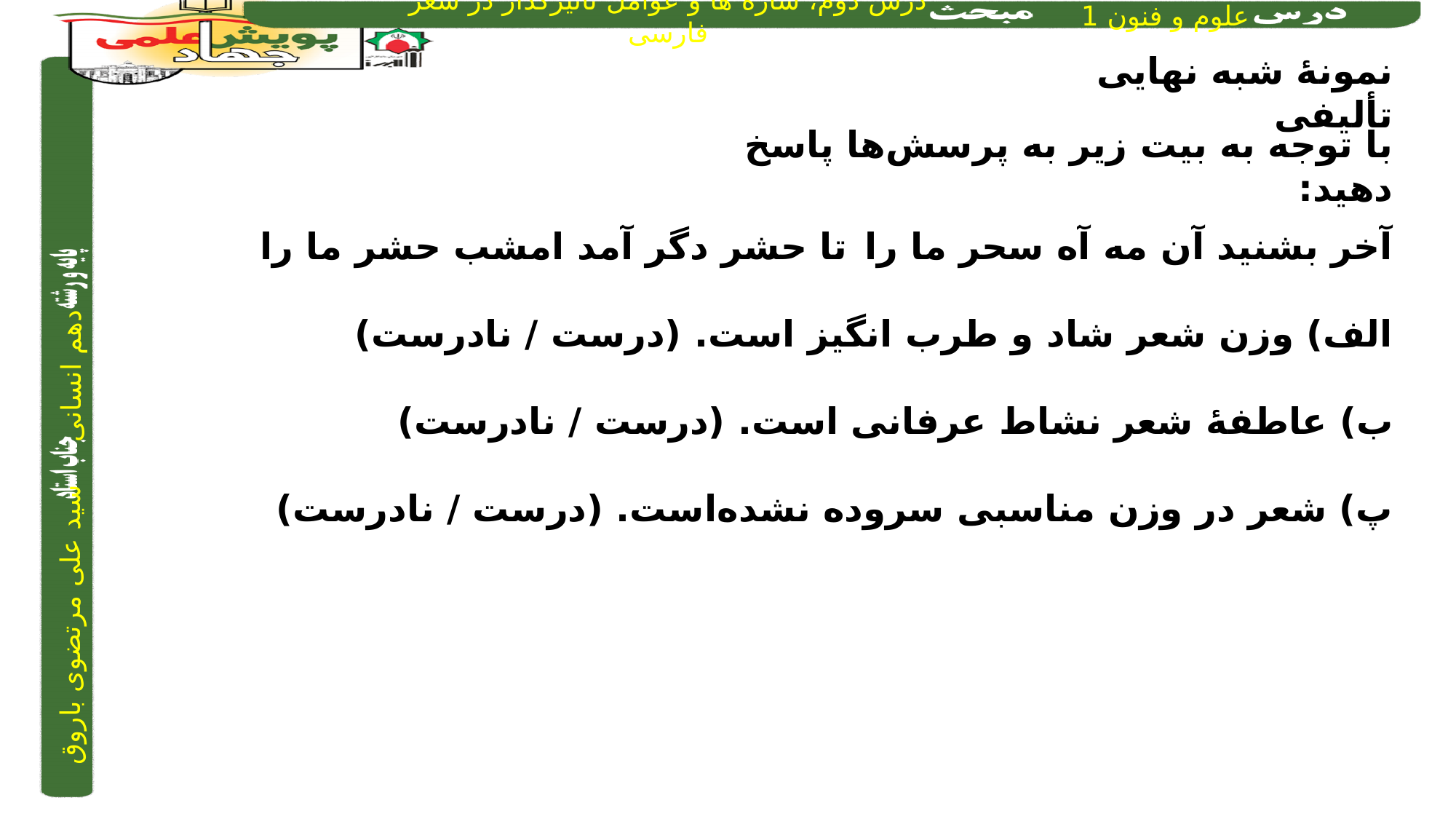

نمونۀ شبه نهایی تألیفی
با توجه به بیت زیر به پرسش‌ها پاسخ دهید:
آخر بشنید آن مه آه سحر ما را		تا حشر دگر آمد امشب حشر ما را

الف) وزن شعر شاد و طرب انگیز است. (درست / نادرست)

ب) عاطفۀ شعر نشاط عرفانی است. (درست / نادرست)

پ) شعر در وزن مناسبی سروده نشده‌است. (درست / نادرست)